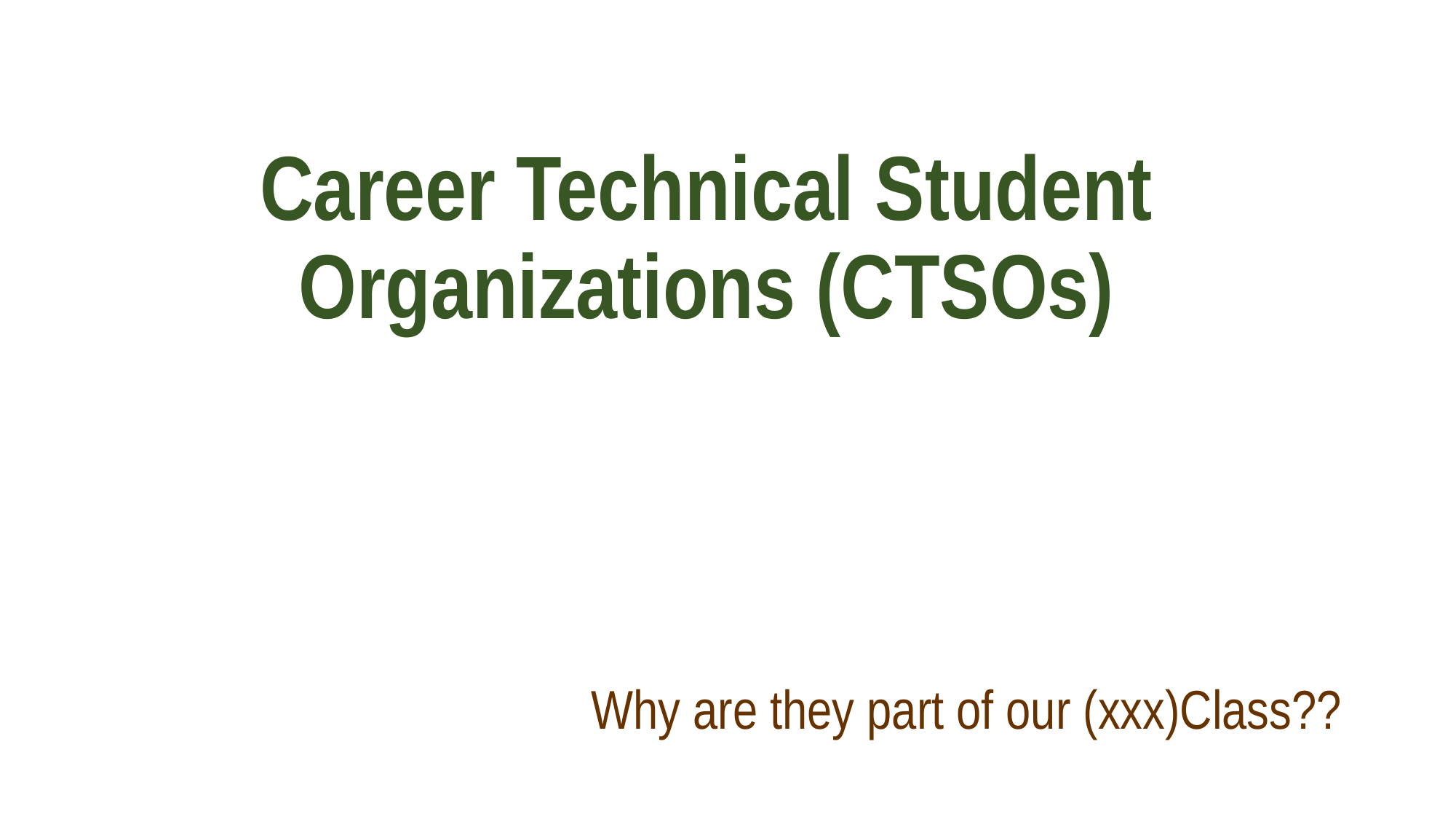

# Career Technical Student Organizations (CTSOs)
Why are they part of our (xxx)Class??